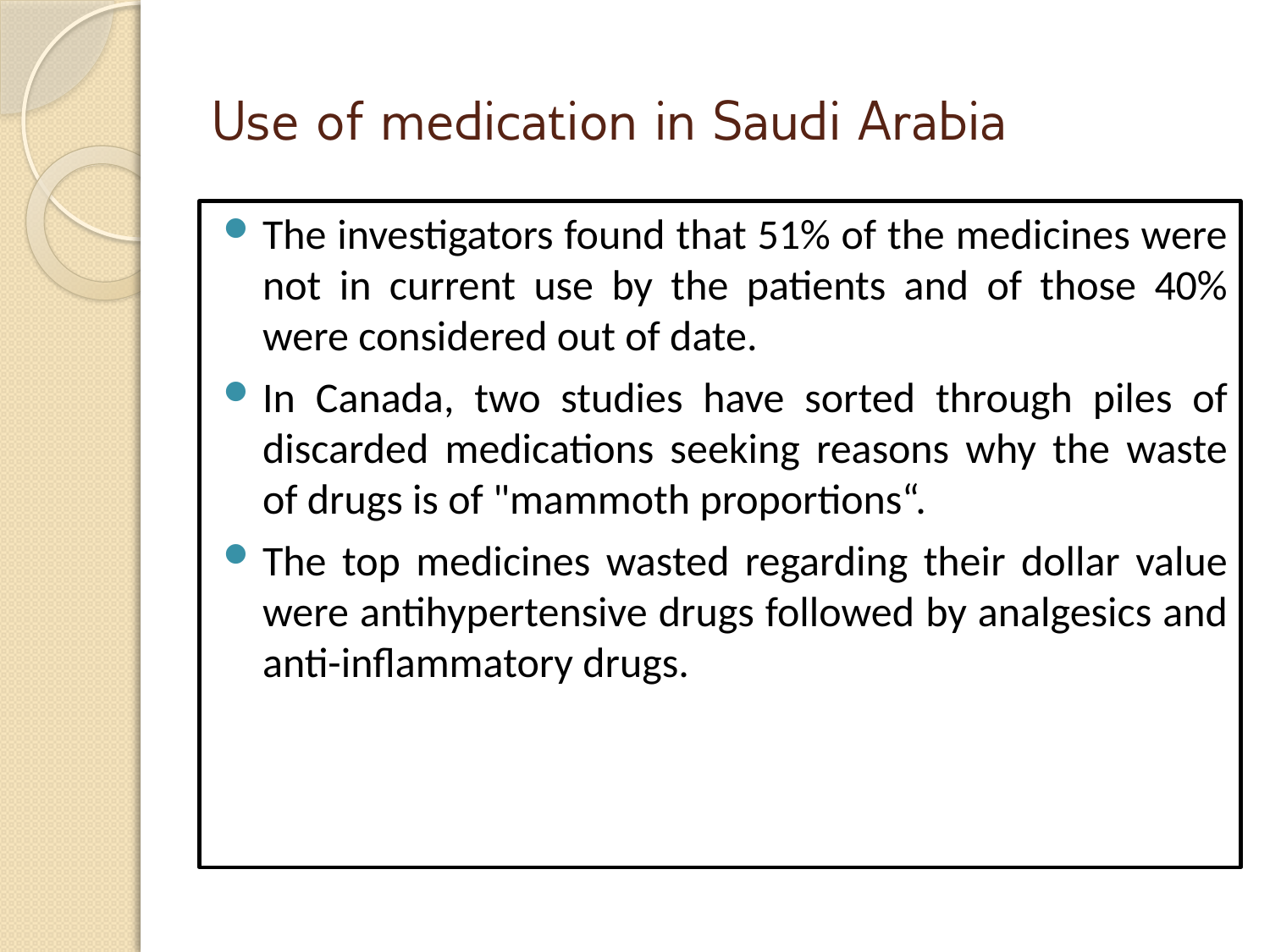

# Use of medication in Saudi Arabia
The investigators found that 51% of the medicines were not in current use by the patients and of those 40% were considered out of date.
In Canada, two studies have sorted through piles of discarded medications seeking reasons why the waste of drugs is of "mammoth proportions“.
The top medicines wasted regarding their dollar value were antihypertensive drugs followed by analgesics and anti-inflammatory drugs.